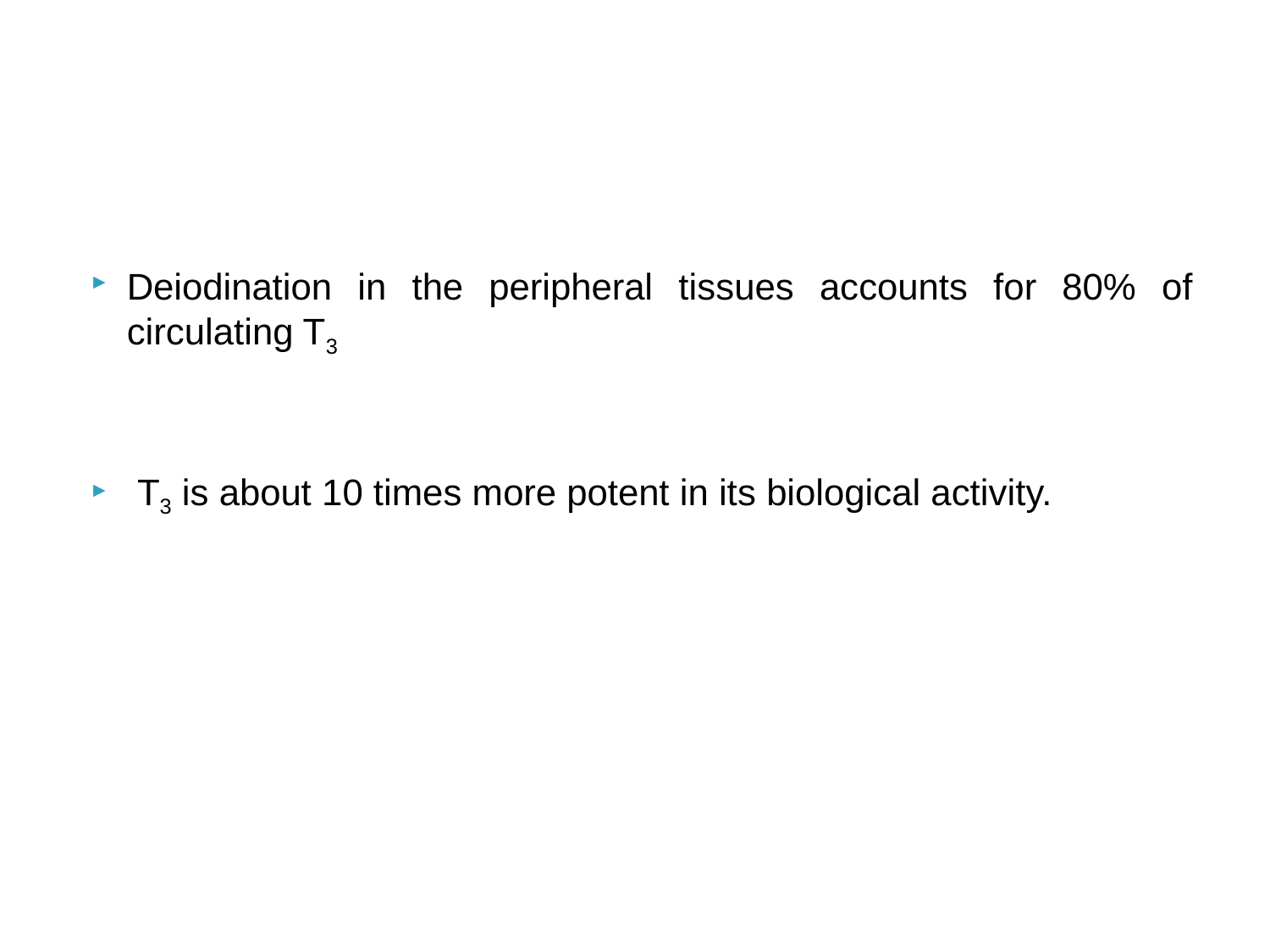

#

Deiodination in the peripheral tissues accounts for 80% of circulating T3

 T3 is about 10 times more potent in its biological activity.